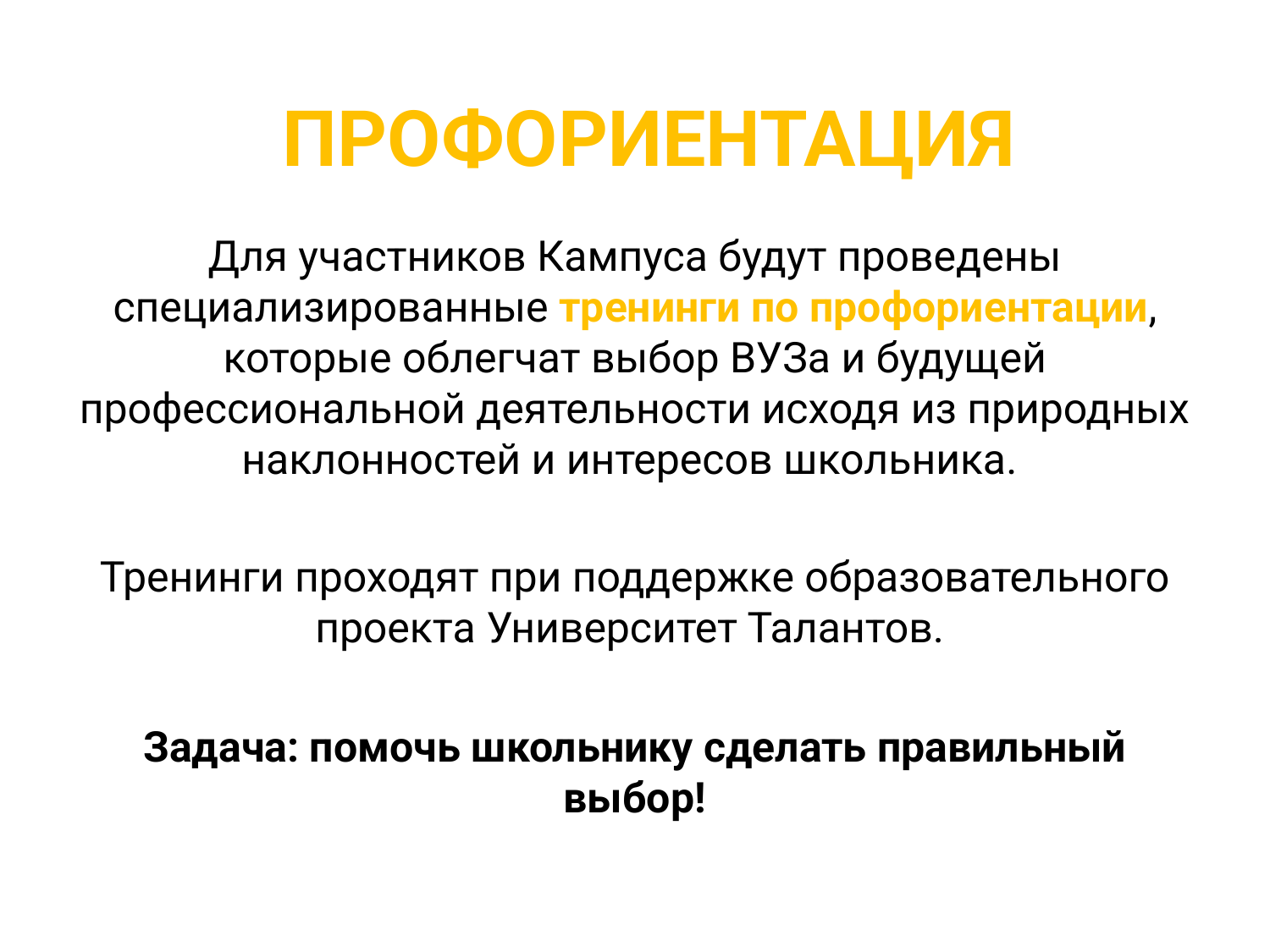

ПРОФОРИЕНТАЦИЯ
Для участников Кампуса будут проведены специализированные тренинги по профориентации, которые облегчат выбор ВУЗа и будущей профессиональной деятельности исходя из природных наклонностей и интересов школьника.

Тренинги проходят при поддержке образовательного проекта Университет Талантов.

Задача: помочь школьнику сделать правильный выбор!